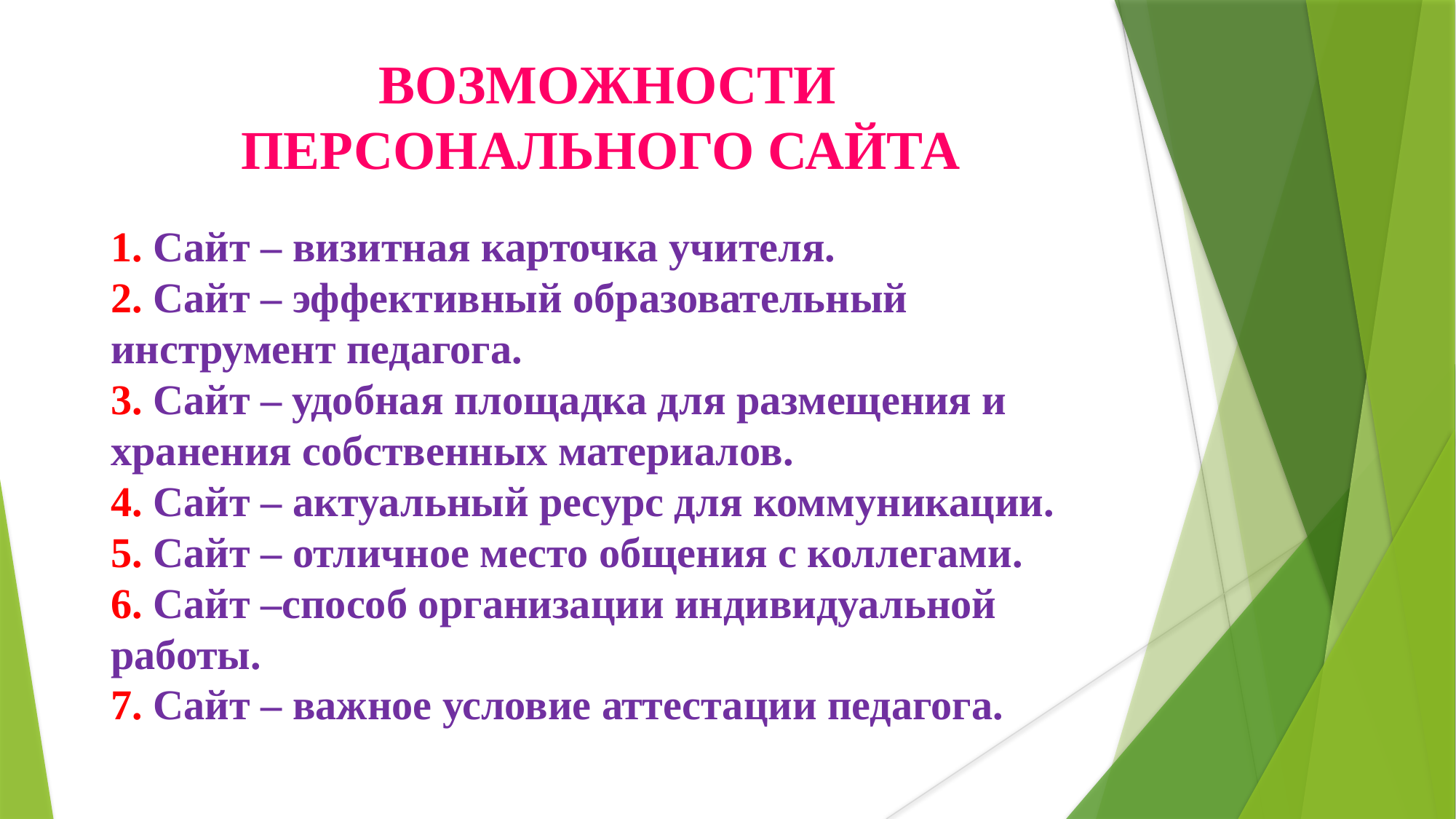

ВОЗМОЖНОСТИ
ПЕРСОНАЛЬНОГО САЙТА
1. Сайт – визитная карточка учителя.
2. Сайт – эффективный образовательный инструмент педагога.
3. Сайт – удобная площадка для размещения и хранения собственных материалов.
4. Сайт – актуальный ресурс для коммуникации.
5. Сайт – отличное место общения с коллегами.
6. Сайт –способ организации индивидуальной работы.
7. Сайт – важное условие аттестации педагога.